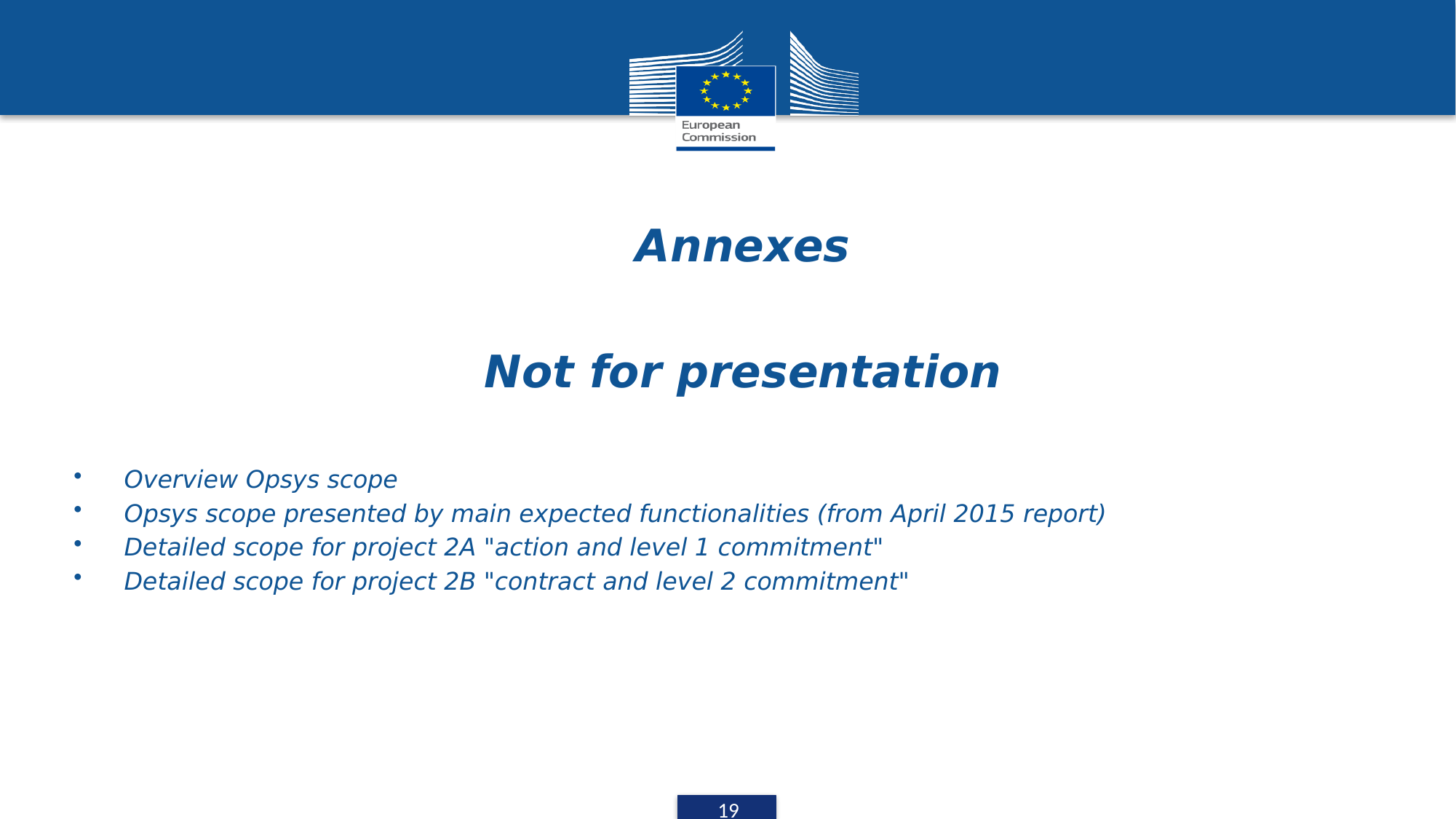

#
Annexes

Not for presentation

Overview Opsys scope
Opsys scope presented by main expected functionalities (from April 2015 report)
Detailed scope for project 2A "action and level 1 commitment"
Detailed scope for project 2B "contract and level 2 commitment"
19